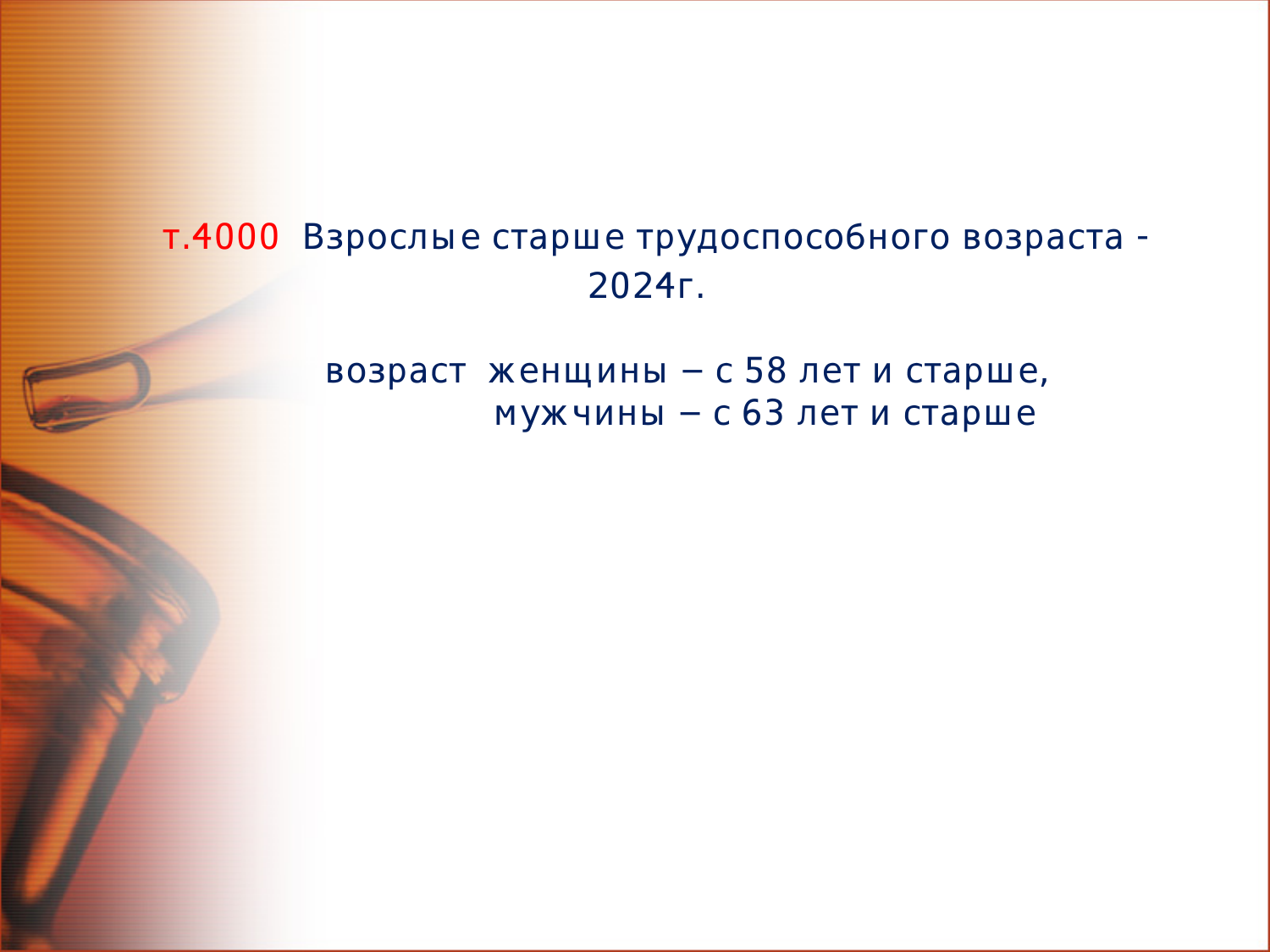

# т.4000  Взрослые старше трудоспособного возраста -2024г. возраст  женщины – с 58 лет и старше, мужчины – с 63 лет и старше